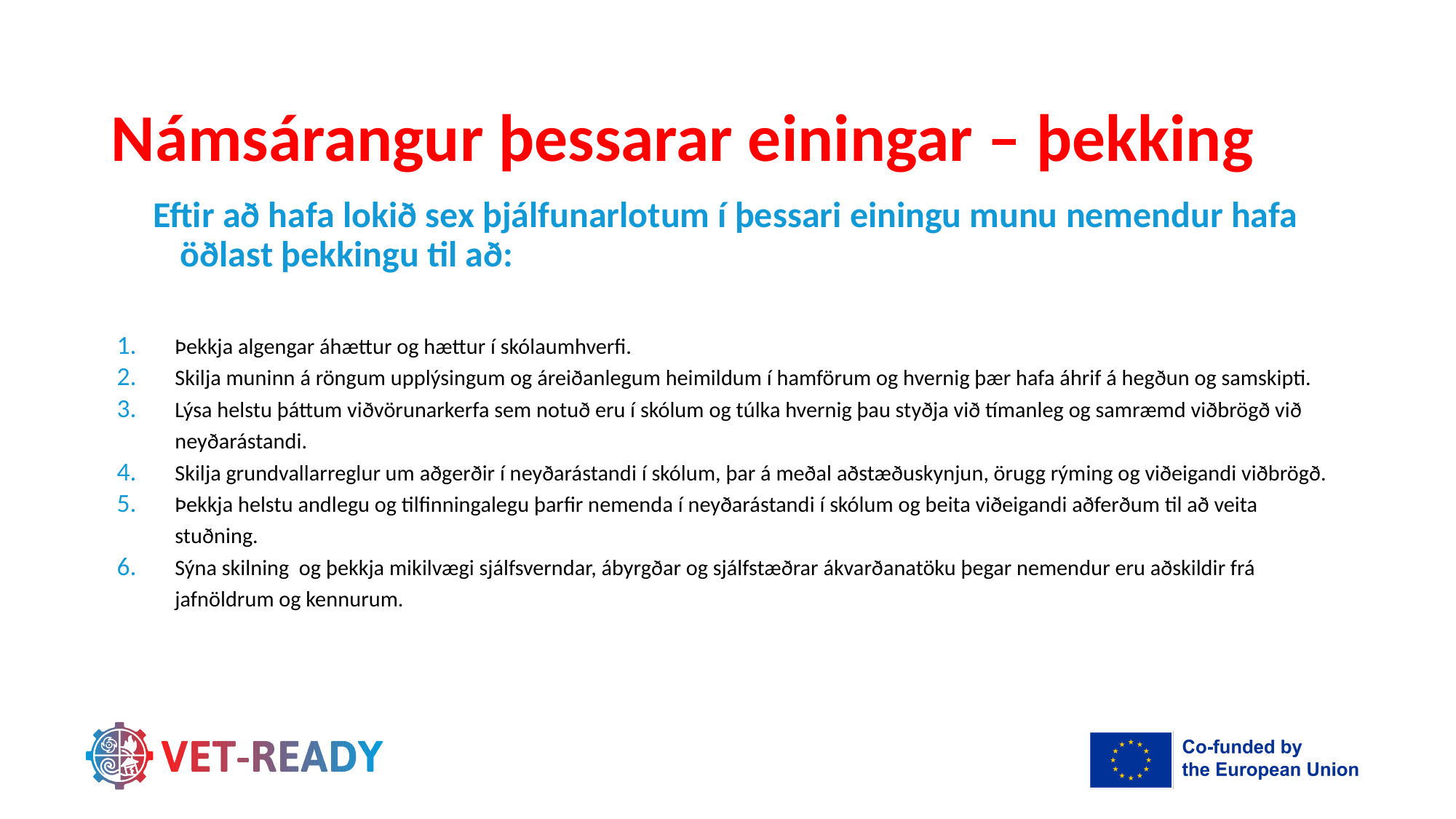

# Námsárangur þessarar einingar – þekking
Eftir að hafa lokið sex þjálfunarlotum í þessari einingu munu nemendur hafa öðlast þekkingu til að:
Þekkja algengar áhættur og hættur í skólaumhverfi.
Skilja muninn á röngum upplýsingum og áreiðanlegum heimildum í hamförum og hvernig þær hafa áhrif á hegðun og samskipti.
Lýsa helstu þáttum viðvörunarkerfa sem notuð eru í skólum og túlka hvernig þau styðja við tímanleg og samræmd viðbrögð við neyðarástandi.
Skilja grundvallarreglur um aðgerðir í neyðarástandi í skólum, þar á meðal aðstæðuskynjun, örugg rýming og viðeigandi viðbrögð.
Þekkja helstu andlegu og tilfinningalegu þarfir nemenda í neyðarástandi í skólum og beita viðeigandi aðferðum til að veita stuðning.
Sýna skilning  og þekkja mikilvægi sjálfsverndar, ábyrgðar og sjálfstæðrar ákvarðanatöku þegar nemendur eru aðskildir frá jafnöldrum og kennurum.